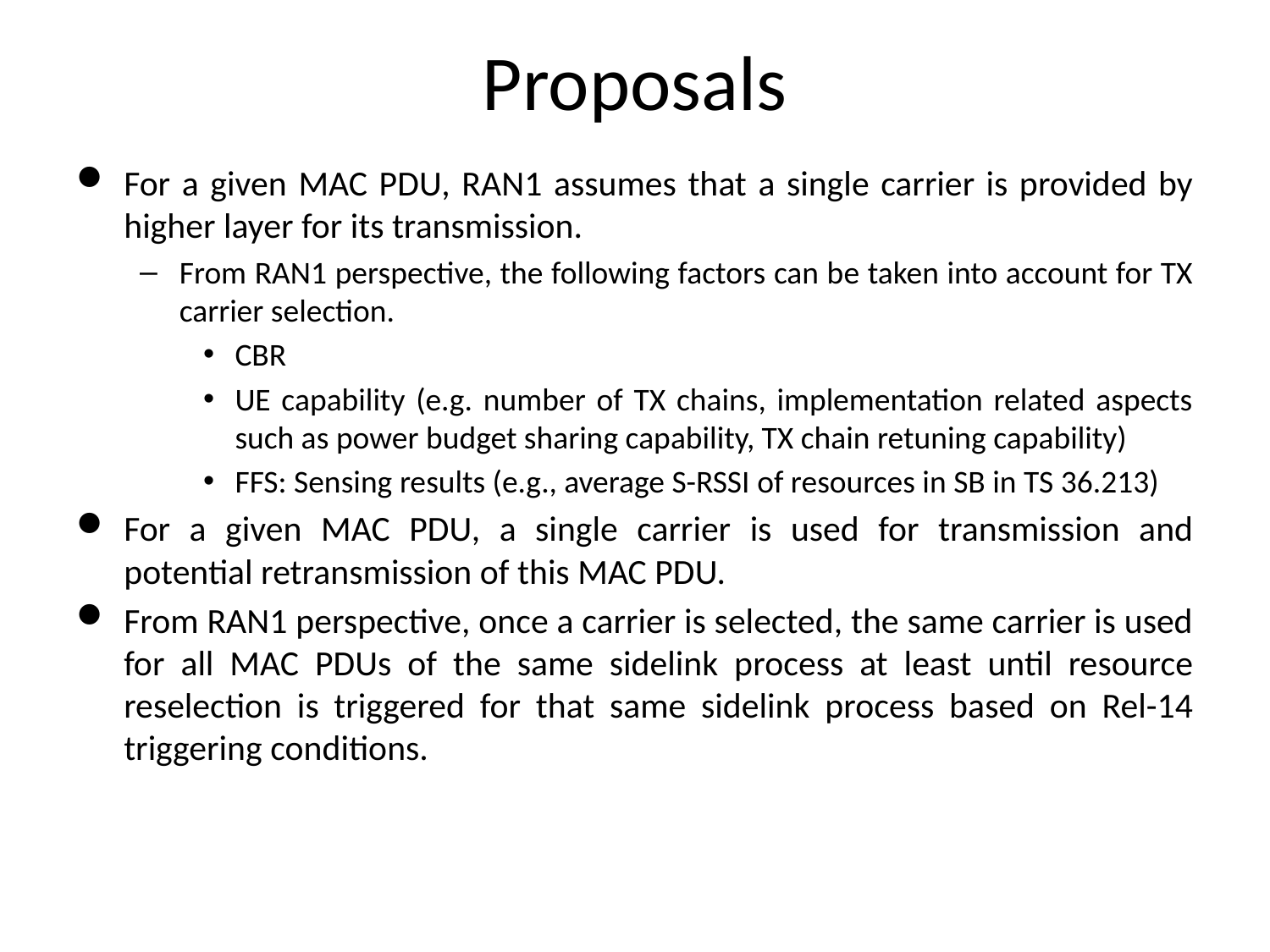

# Proposals
For a given MAC PDU, RAN1 assumes that a single carrier is provided by higher layer for its transmission.
From RAN1 perspective, the following factors can be taken into account for TX carrier selection.
CBR
UE capability (e.g. number of TX chains, implementation related aspects such as power budget sharing capability, TX chain retuning capability)
FFS: Sensing results (e.g., average S-RSSI of resources in SB in TS 36.213)
For a given MAC PDU, a single carrier is used for transmission and potential retransmission of this MAC PDU.
From RAN1 perspective, once a carrier is selected, the same carrier is used for all MAC PDUs of the same sidelink process at least until resource reselection is triggered for that same sidelink process based on Rel-14 triggering conditions.